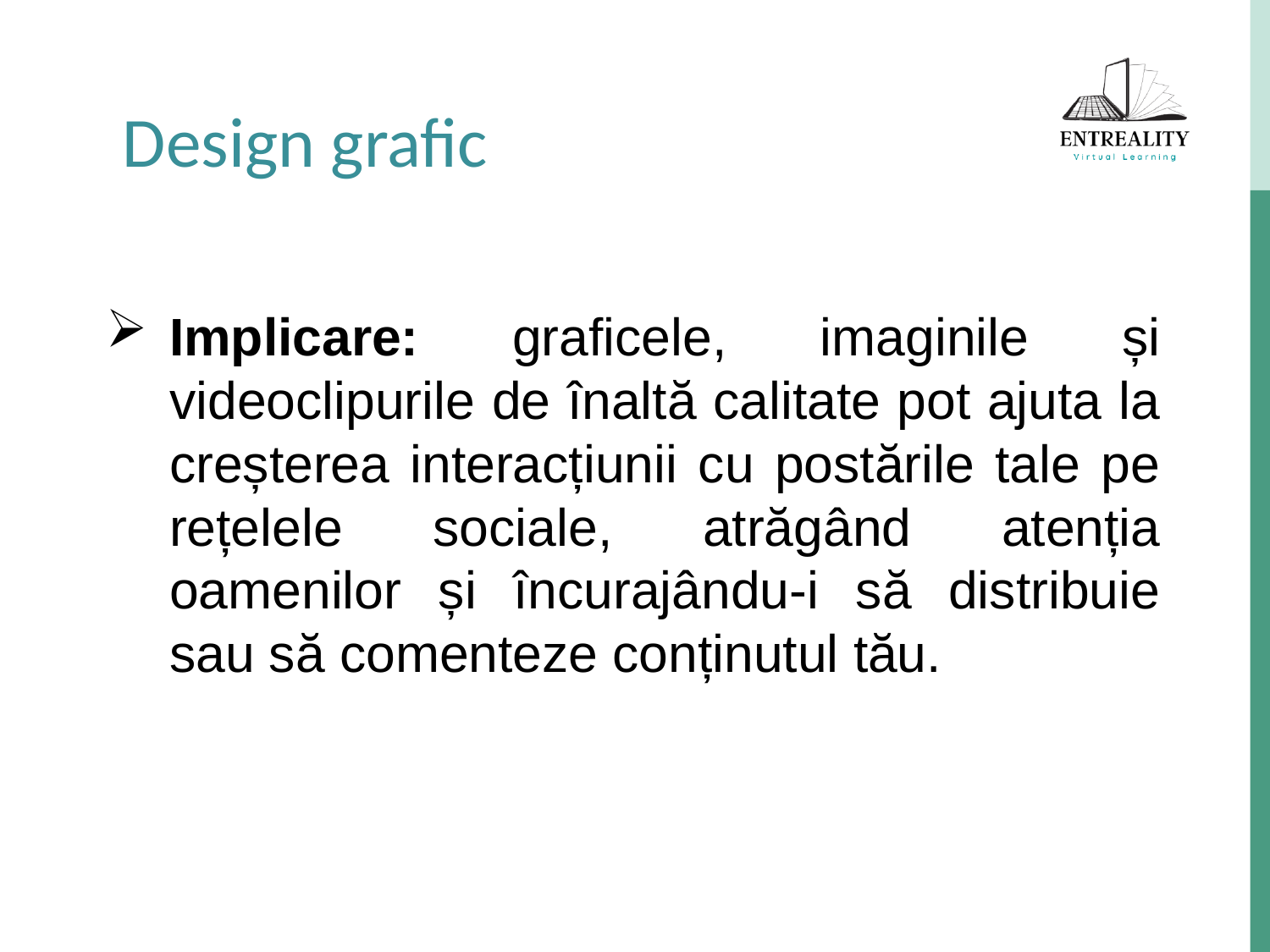

Design grafic
Implicare: graficele, imaginile și videoclipurile de înaltă calitate pot ajuta la creșterea interacțiunii cu postările tale pe rețelele sociale, atrăgând atenția oamenilor și încurajându-i să distribuie sau să comenteze conținutul tău.